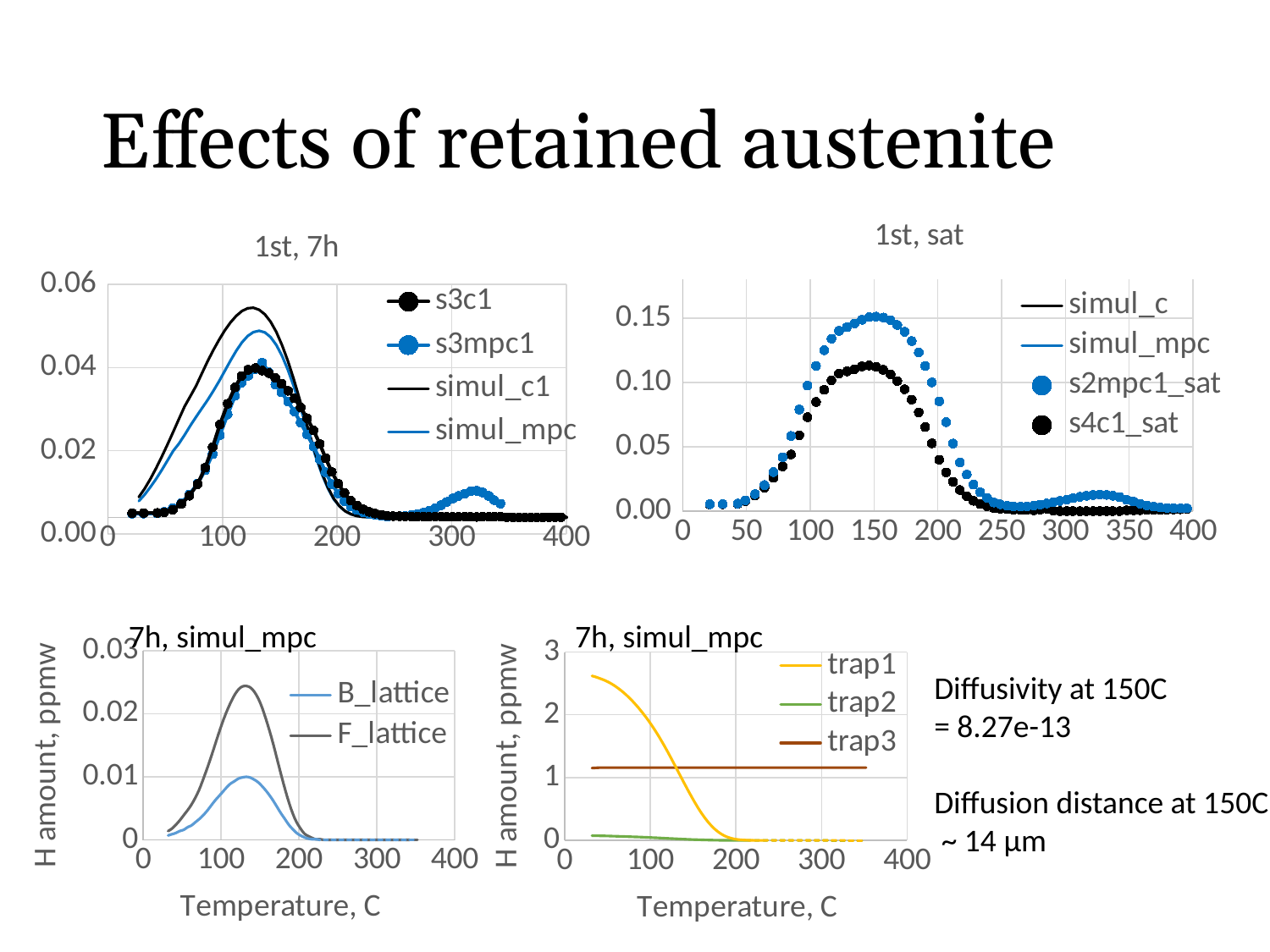

# Effects of retained austenite

### Chart: 1st, sat

| Category |  |  | s2mpc1_sat | s4c1_sat |
|---|---|---|---|---|

### Chart: 1st, 7h

| Category | s3c1 | s3mpc1 |  |  |
|---|---|---|---|---|
7h, simul_mpc

### Chart

| Category |  |  |  |
|---|---|---|---|
7h, simul_mpc

### Chart

| Category |  |  |
|---|---|---|
Diffusivity at 150C
= 8.27e-13

Diffusion distance at 150C
 ~ 14 μm